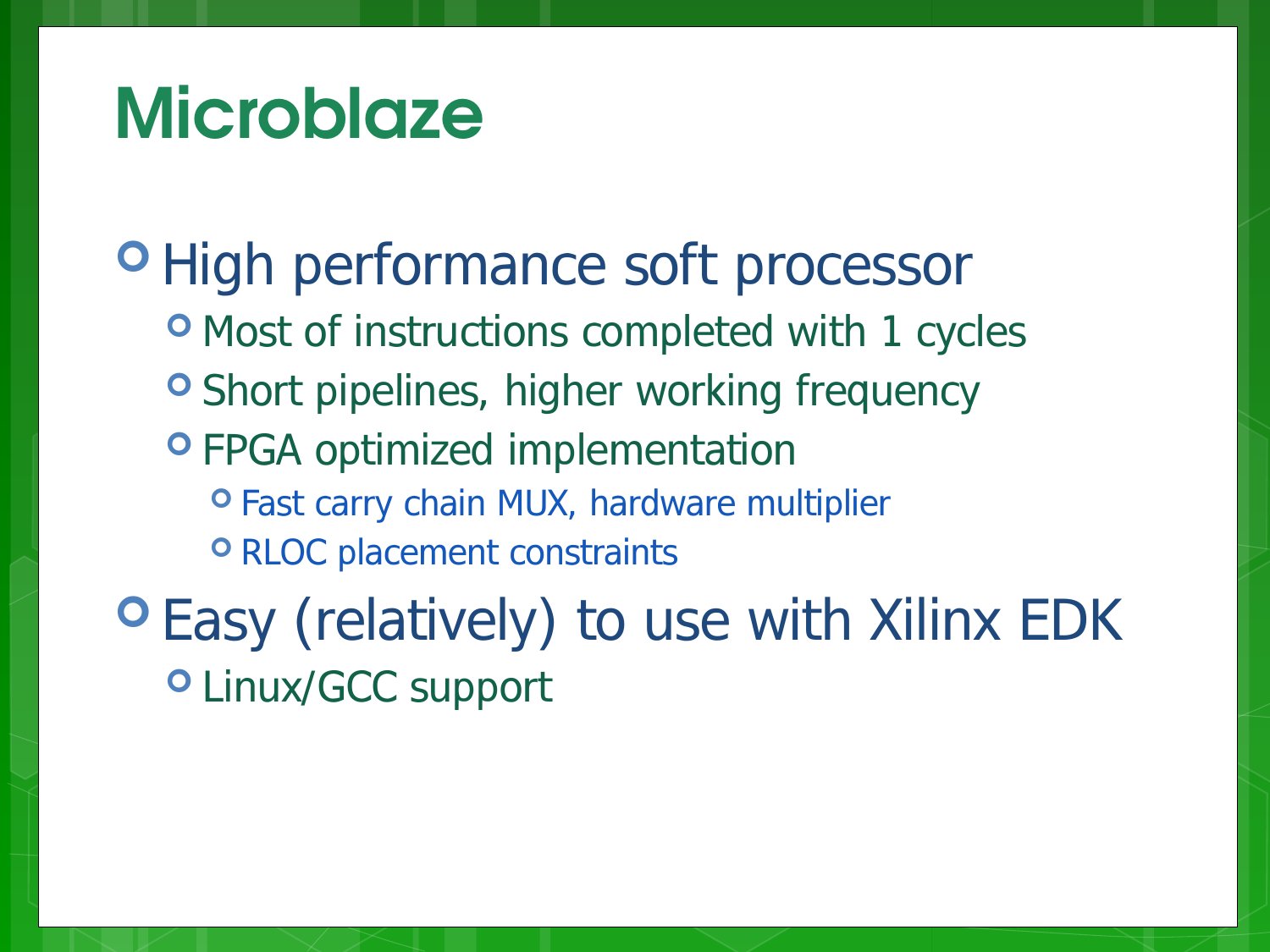

# Microblaze
High performance soft processor
Most of instructions completed with 1 cycles
Short pipelines, higher working frequency
FPGA optimized implementation
Fast carry chain MUX, hardware multiplier
RLOC placement constraints
Easy (relatively) to use with Xilinx EDK
Linux/GCC support